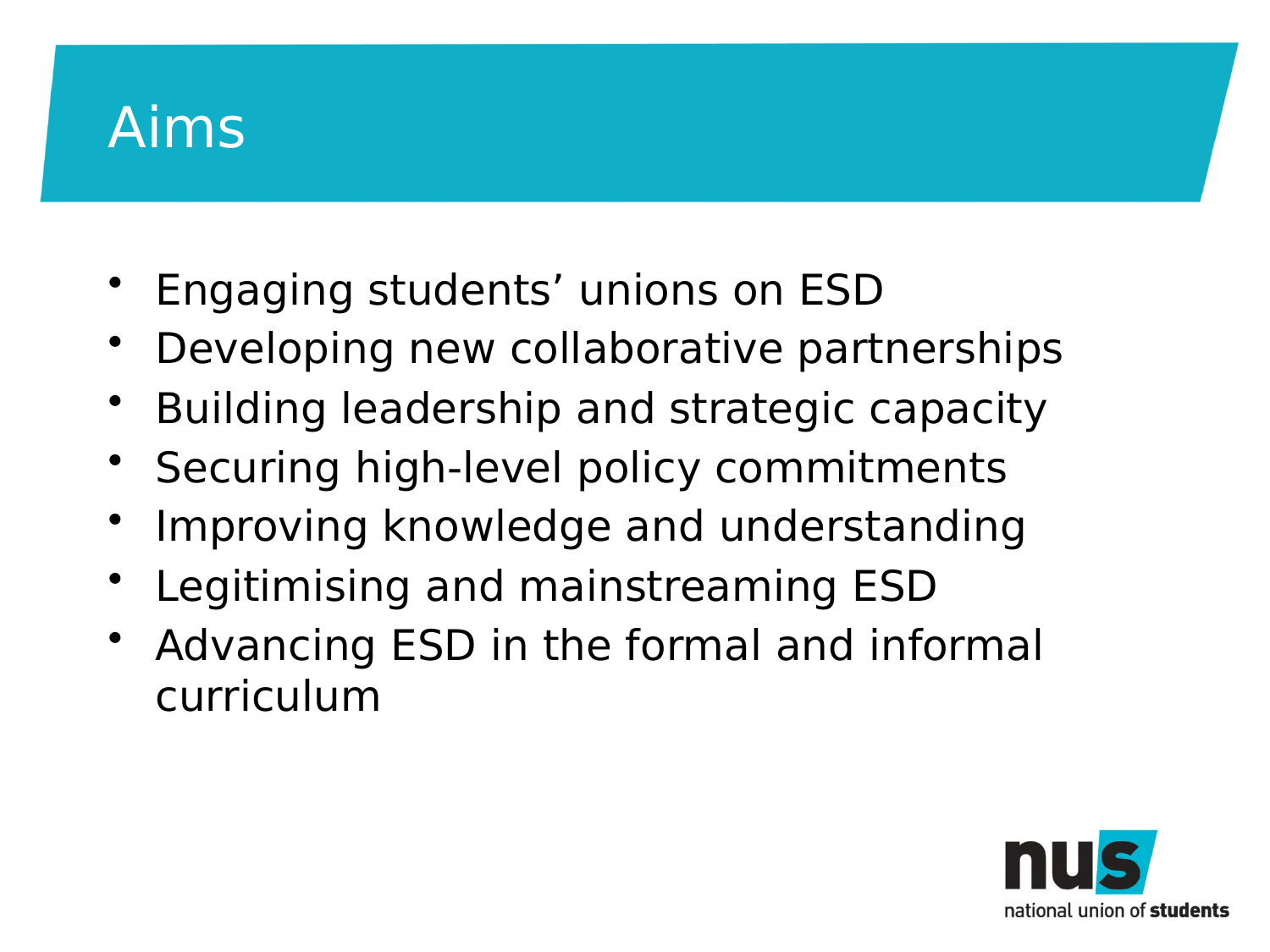

# Aims
Engaging students’ unions on ESD
Developing new collaborative partnerships
Building leadership and strategic capacity
Securing high-level policy commitments
Improving knowledge and understanding
Legitimising and mainstreaming ESD
Advancing ESD in the formal and informal curriculum